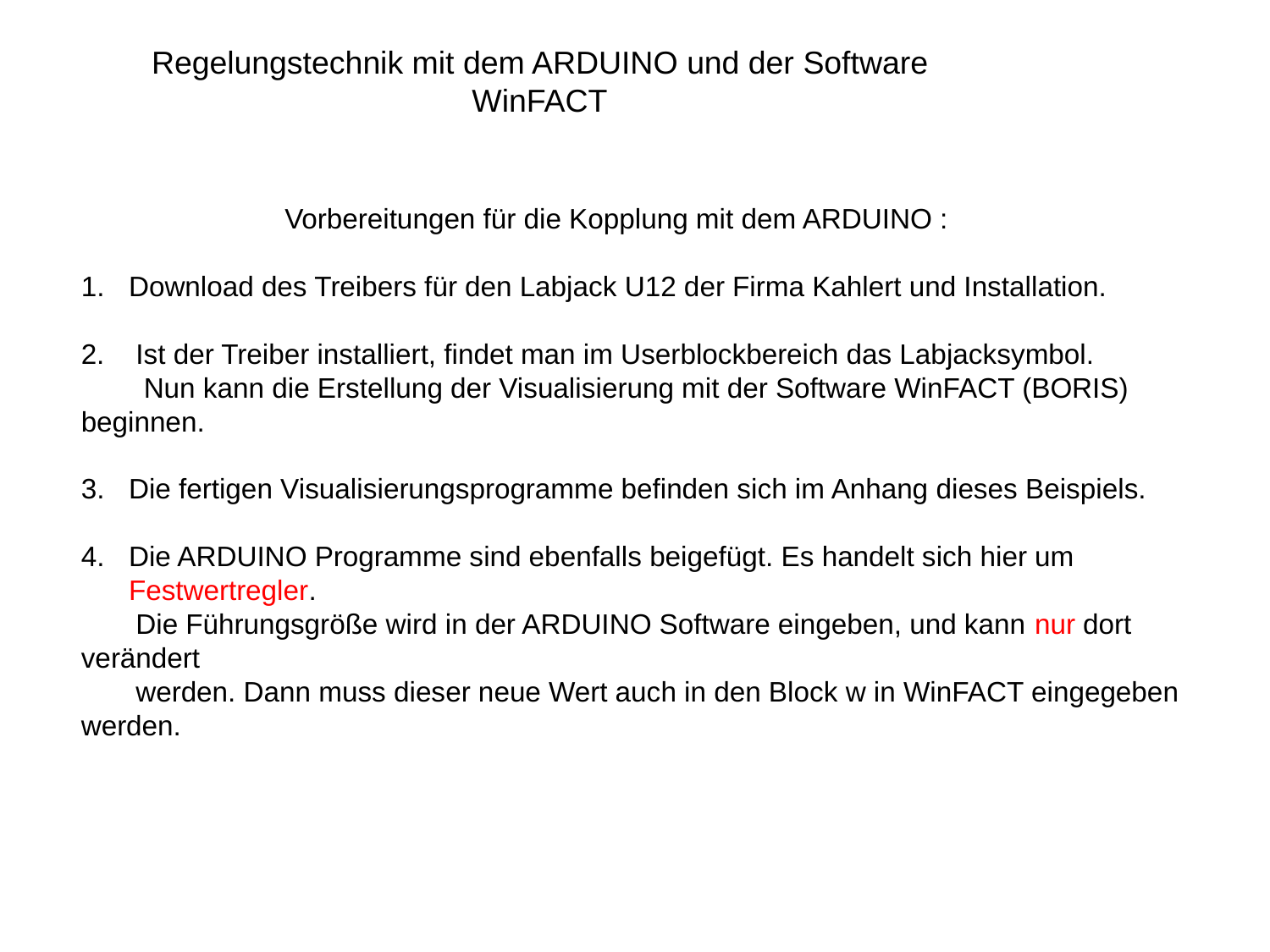

Regelungstechnik mit dem ARDUINO und der Software WinFACT
                          Vorbereitungen für die Kopplung mit dem ARDUINO :

Download des Treibers für den Labjack U12 der Firma Kahlert und Installation.

2.    Ist der Treiber installiert, findet man im Userblockbereich das Labjacksymbol.
        Nun kann die Erstellung der Visualisierung mit der Software WinFACT (BORIS) beginnen.

Die fertigen Visualisierungsprogramme befinden sich im Anhang dieses Beispiels.

Die ARDUINO Programme sind ebenfalls beigefügt. Es handelt sich hier um Festwertregler.
       Die Führungsgröße wird in der ARDUINO Software eingeben, und kann nur dort verändert
       werden. Dann muss dieser neue Wert auch in den Block w in WinFACT eingegeben werden.